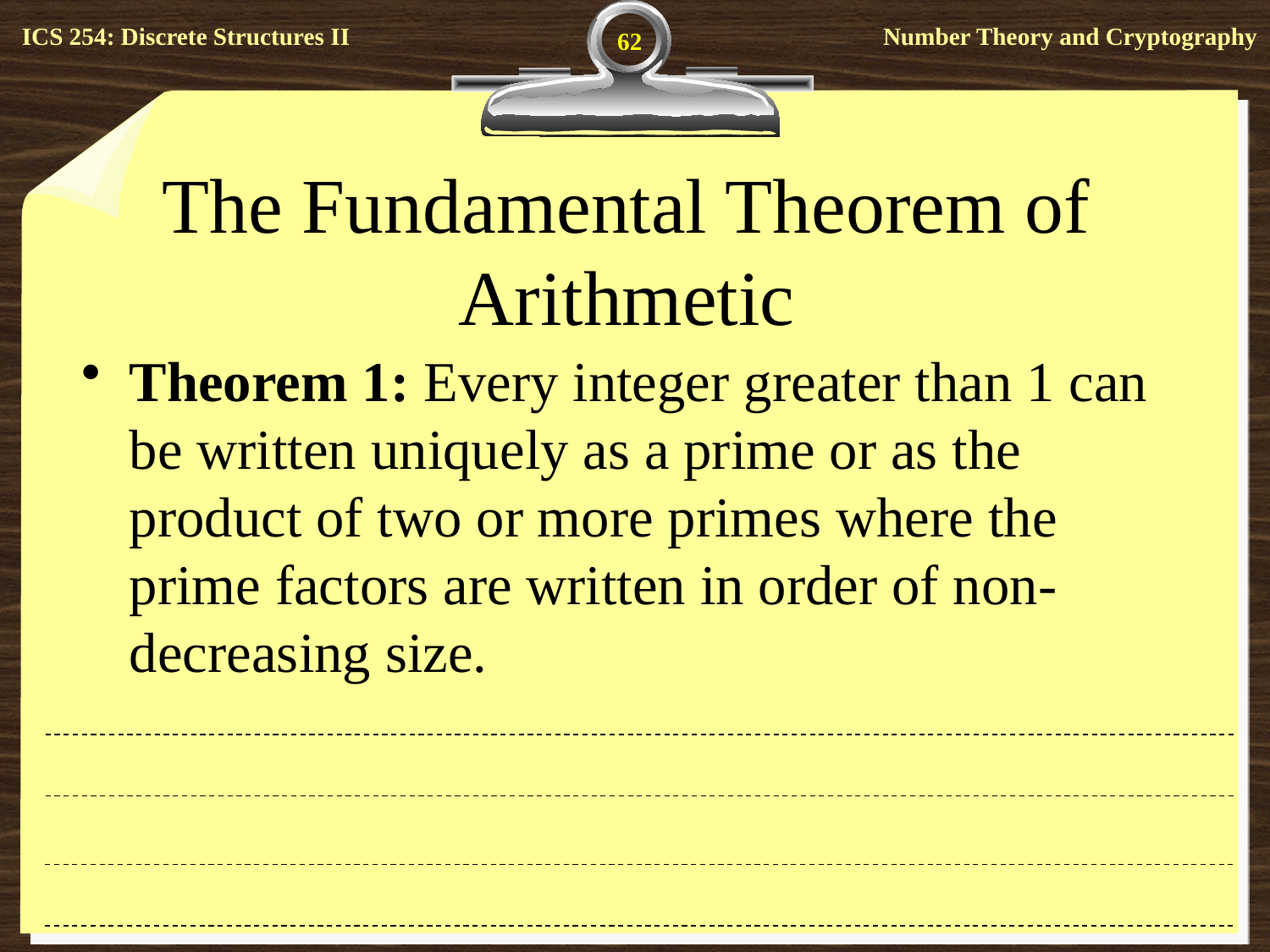

62
# The Fundamental Theorem of Arithmetic
Theorem 1: Every integer greater than 1 can be written uniquely as a prime or as the product of two or more primes where the prime factors are written in order of non-decreasing size.